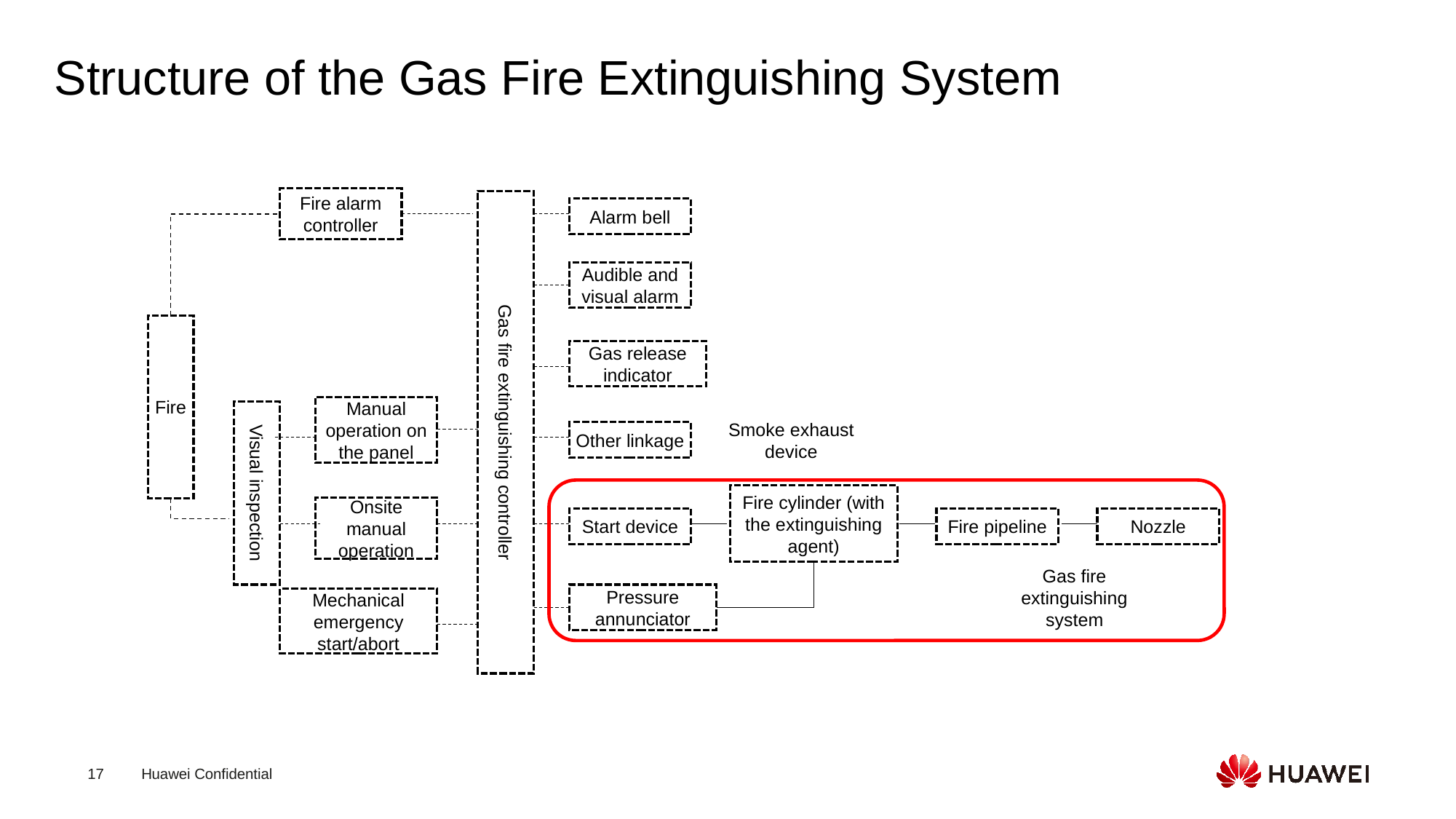

# Structure of the Gas Fire Extinguishing System
Fire alarm
controller
Gas fire extinguishing controller
Alarm bell
Audible and visual alarm
Fire
Gas release indicator
Manual operation on the panel
Visual inspection
Smoke exhaust device
Other linkage

Fire cylinder (with the extinguishing agent)
Onsite manual operation
Start device
Fire pipeline
Nozzle
Gas fire extinguishing system
Pressure annunciator
Mechanical emergency start/abort